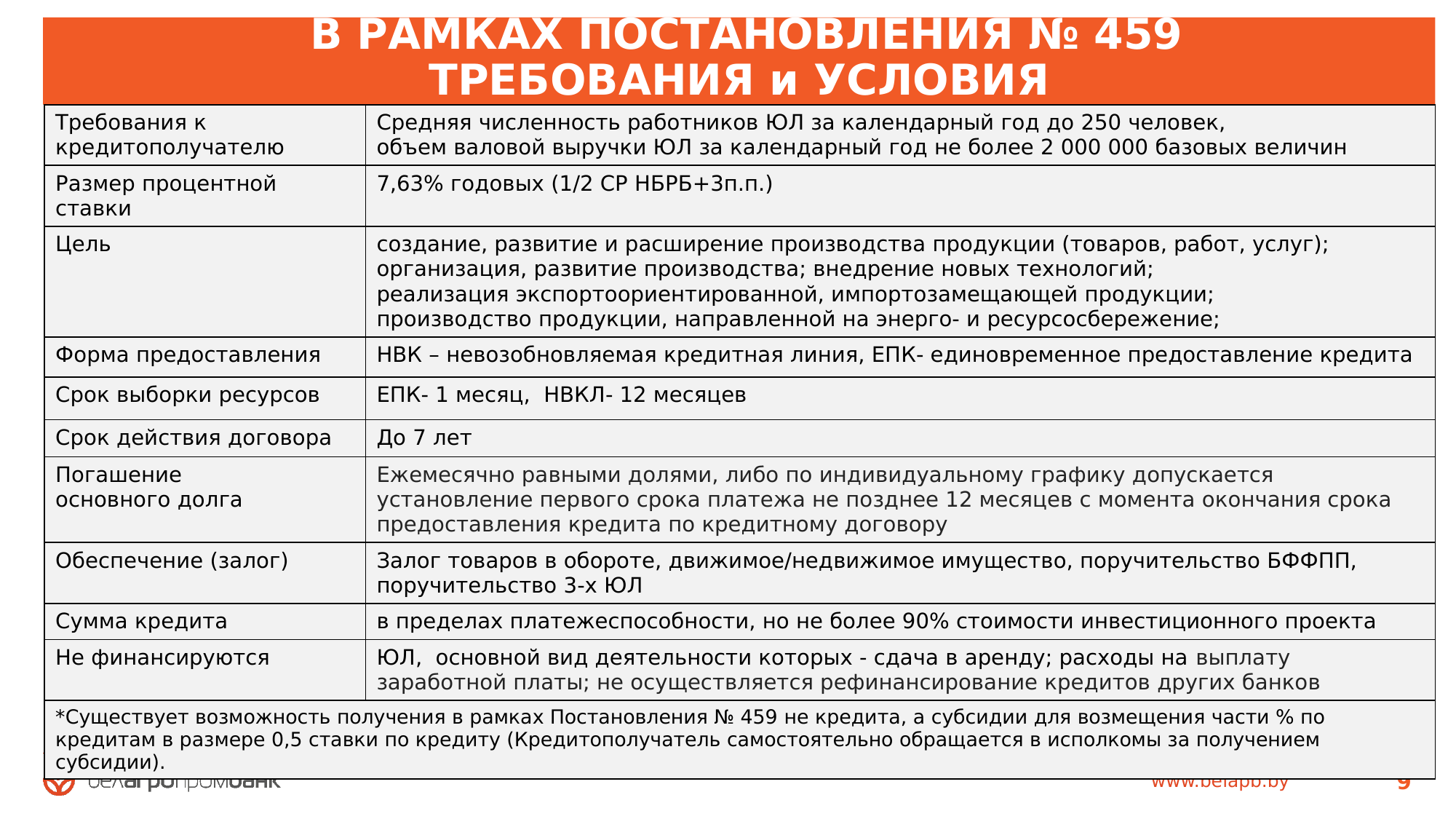

# В РАМКАХ ПОСТАНОВЛЕНИЯ № 459 ТРЕБОВАНИЯ и УСЛОВИЯ
| Требования к кредитополучателю | Средняя численность работников ЮЛ за календарный год до 250 человек, объем валовой выручки ЮЛ за календарный год не более 2 000 000 базовых величин |
| --- | --- |
| Размер процентной ставки | 7,63% годовых (1/2 СР НБРБ+3п.п.) |
| Цель | создание, развитие и расширение производства продукции (товаров, работ, услуг); организация, развитие производства; внедрение новых технологий; реализация экспортоориентированной, импортозамещающей продукции; производство продукции, направленной на энерго- и ресурсосбережение; |
| Форма предоставления | НВК – невозобновляемая кредитная линия, ЕПК- единовременное предоставление кредита |
| Срок выборки ресурсов | ЕПК- 1 месяц, НВКЛ- 12 месяцев |
| Срок действия договора | До 7 лет |
| Погашение основного долга | Ежемесячно равными долями, либо по индивидуальному графику допускается установление первого срока платежа не позднее 12 месяцев с момента окончания срока предоставления кредита по кредитному договору |
| Обеспечение (залог) | Залог товаров в обороте, движимое/недвижимое имущество, поручительство БФФПП, поручительство 3-х ЮЛ |
| Сумма кредита | в пределах платежеспособности, но не более 90% стоимости инвестиционного проекта |
| Не финансируются | ЮЛ, основной вид деятельности которых - сдача в аренду; расходы на выплату заработной платы; не осуществляется рефинансирование кредитов других банков |
| \*Существует возможность получения в рамках Постановления № 459 не кредита, а субсидии для возмещения части % по кредитам в размере 0,5 ставки по кредиту (Кредитополучатель самостоятельно обращается в исполкомы за получением субсидии). |  |